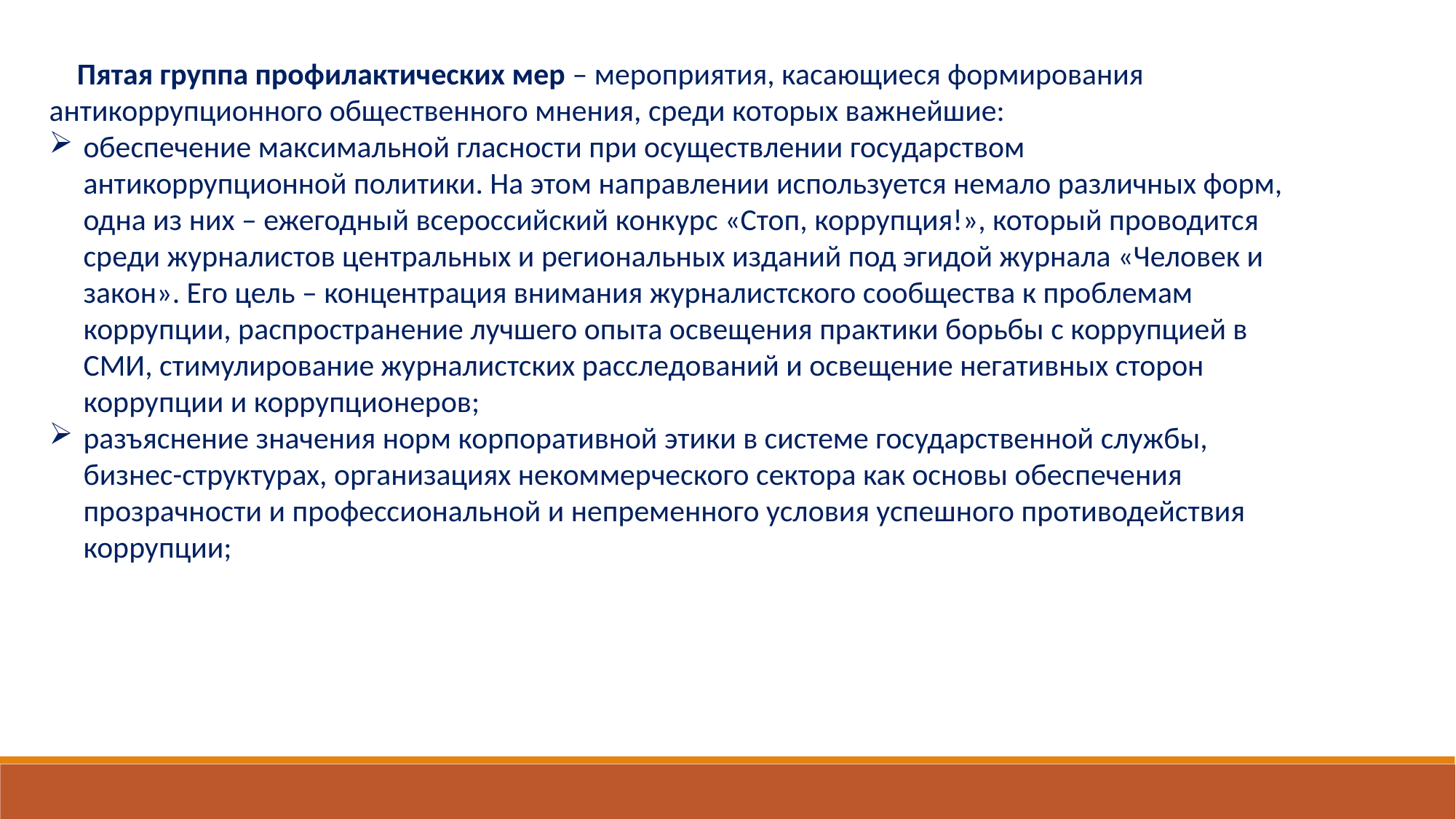

Пятая группа профилактических мер – мероприятия, касающиеся формирования антикоррупционного общественного мнения, среди которых важнейшие:
обеспечение максимальной гласности при осуществлении государством антикоррупционной политики. На этом направлении используется немало различных форм, одна из них – ежегодный всероссийский конкурс «Стоп, коррупция!», который проводится среди журналистов центральных и региональных изданий под эгидой журнала «Человек и закон». Его цель – концентрация внимания журналистского сообщества к проблемам коррупции, распространение лучшего опыта освещения практики борьбы с коррупцией в СМИ, стимулирование журналистских расследований и освещение негативных сторон коррупции и коррупционеров;
разъяснение значения норм корпоративной этики в системе государственной службы, бизнес-структурах, организациях некоммерческого сектора как основы обеспечения прозрачности и профессиональной и непременного условия успешного противодействия коррупции;